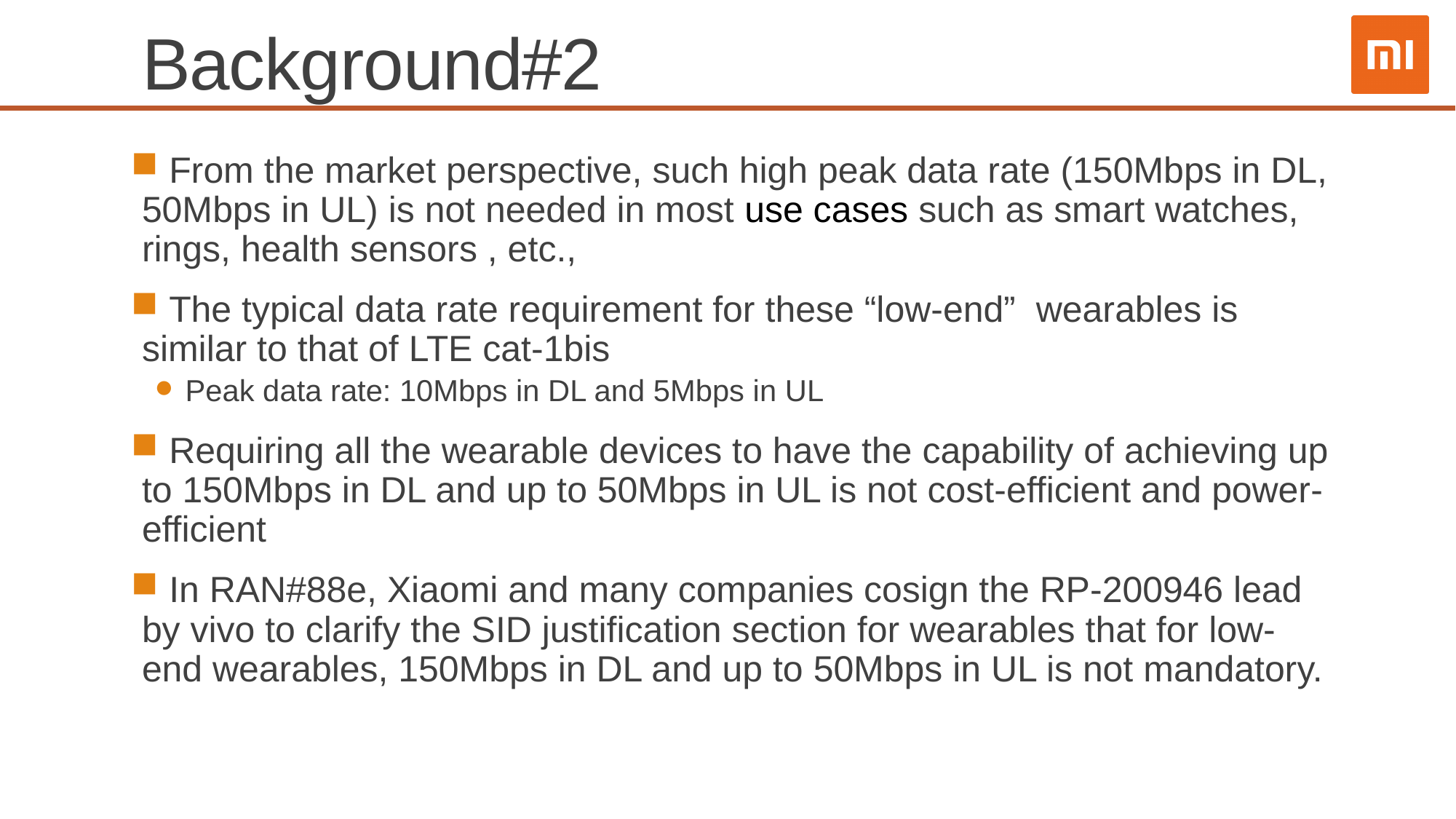

# Background#2
 From the market perspective, such high peak data rate (150Mbps in DL, 50Mbps in UL) is not needed in most use cases such as smart watches, rings, health sensors , etc.,
 The typical data rate requirement for these “low-end”  wearables is similar to that of LTE cat-1bis
 Peak data rate: 10Mbps in DL and 5Mbps in UL
 Requiring all the wearable devices to have the capability of achieving up to 150Mbps in DL and up to 50Mbps in UL is not cost-efficient and power-efficient
 In RAN#88e, Xiaomi and many companies cosign the RP-200946 lead by vivo to clarify the SID justification section for wearables that for low-end wearables, 150Mbps in DL and up to 50Mbps in UL is not mandatory.